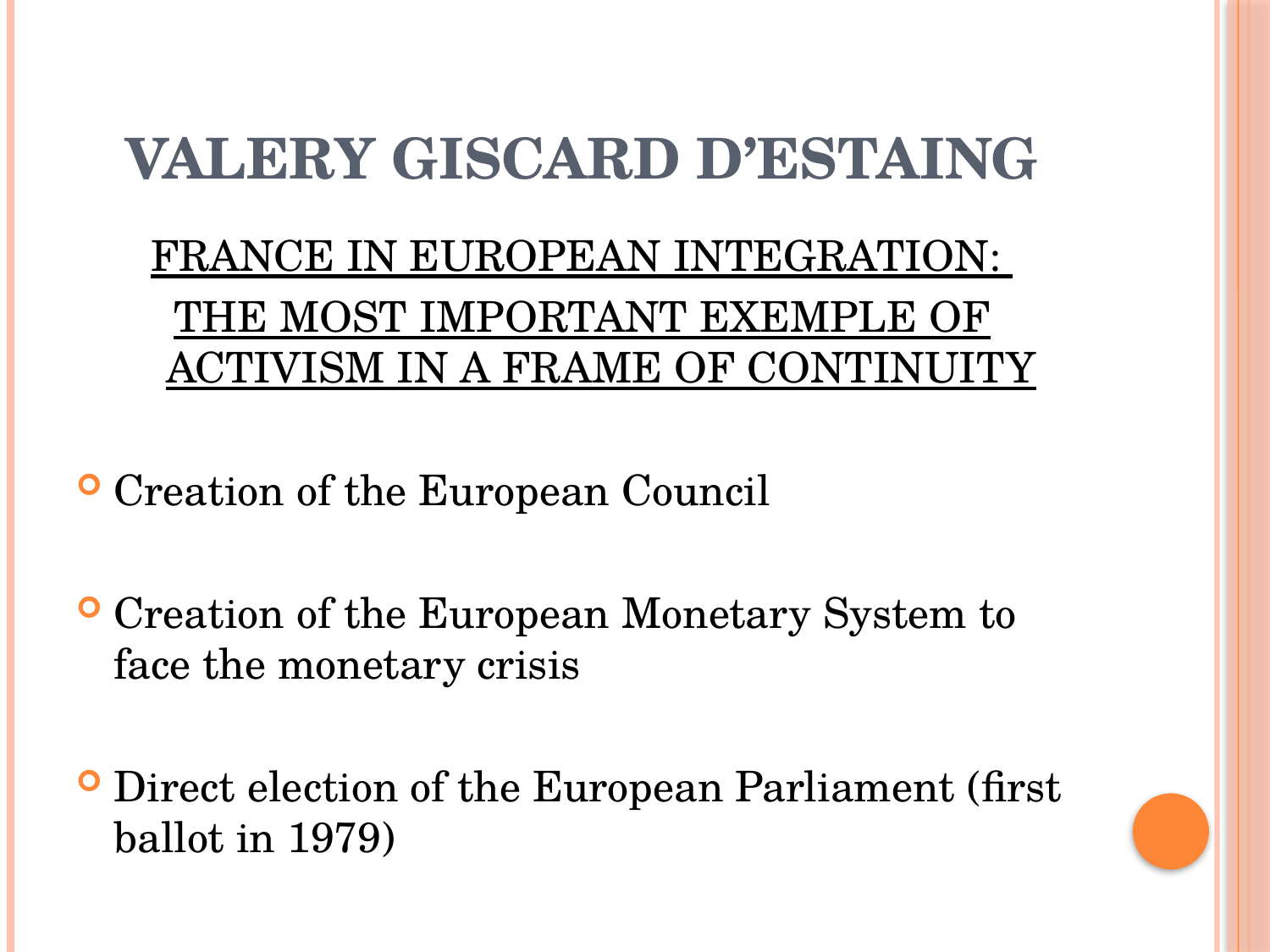

# VALERY GISCARD D’ESTAING
FRANCE IN EUROPEAN INTEGRATION:
THE MOST IMPORTANT EXEMPLE OF ACTIVISM IN A FRAME OF CONTINUITY

Creation of the European Council

Creation of the European Monetary System to face the monetary crisis

Direct election of the European Parliament (first ballot in 1979)